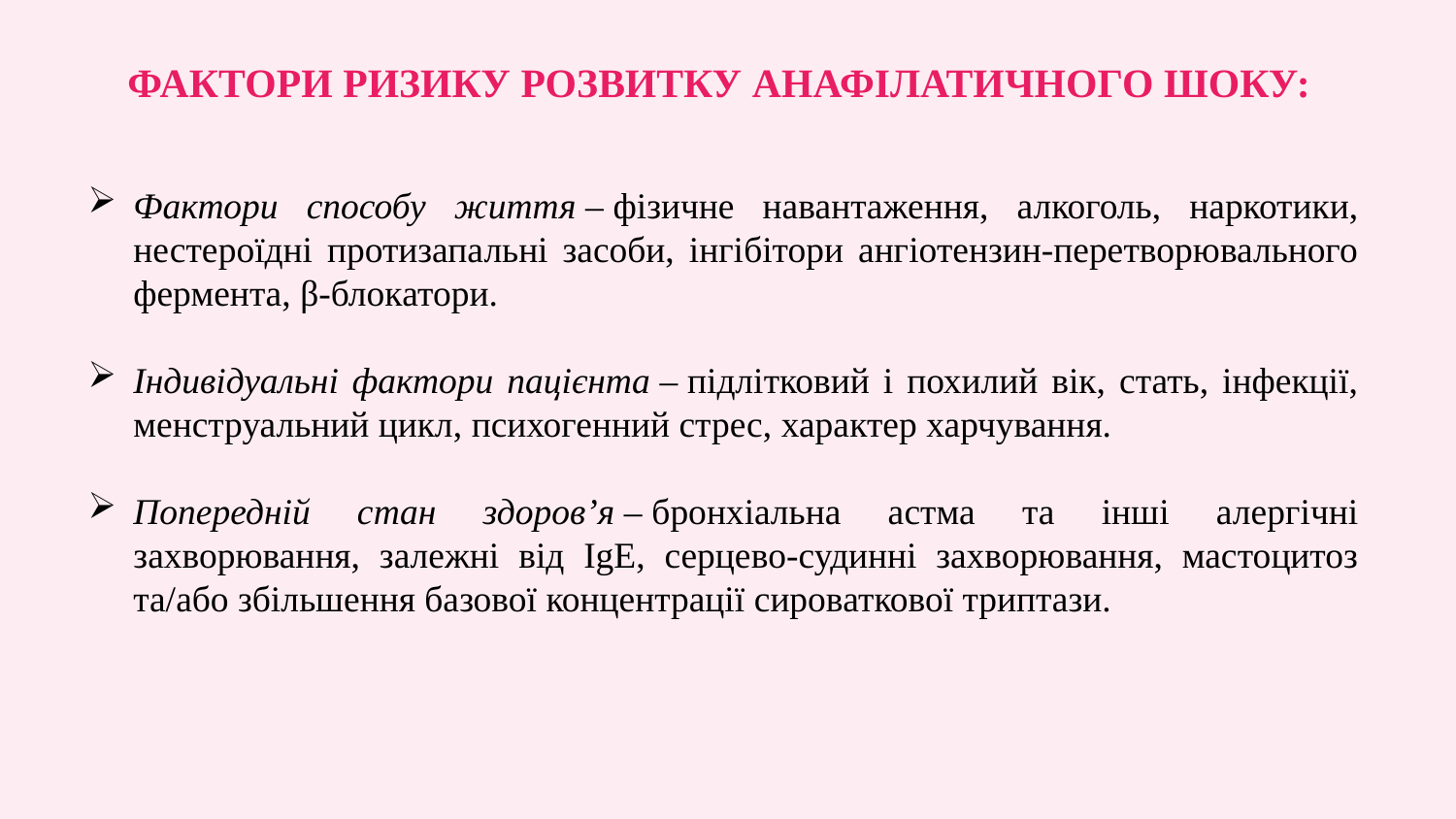

ФАКТОРИ РИЗИКУ РОЗВИТКУ АНАФІЛАТИЧНОГО ШОКУ:
Фактори способу життя – фізичне навантаження, алкоголь, наркотики, нестероїдні протизапальні засоби, інгібітори ангіотензин-перетворювального фермента, β-блокатори.

Індивідуальні фактори пацієнта – підлітковий і похилий вік, стать, інфекції, менструальний цикл, психогенний стрес, характер харчування.

Попередній стан здоров’я – бронхіальна астма та інші алергічні захворювання, залежні від IgE, серцево-судинні захворювання, мастоцитоз та/або збільшення базової концентрації сироваткової триптази.